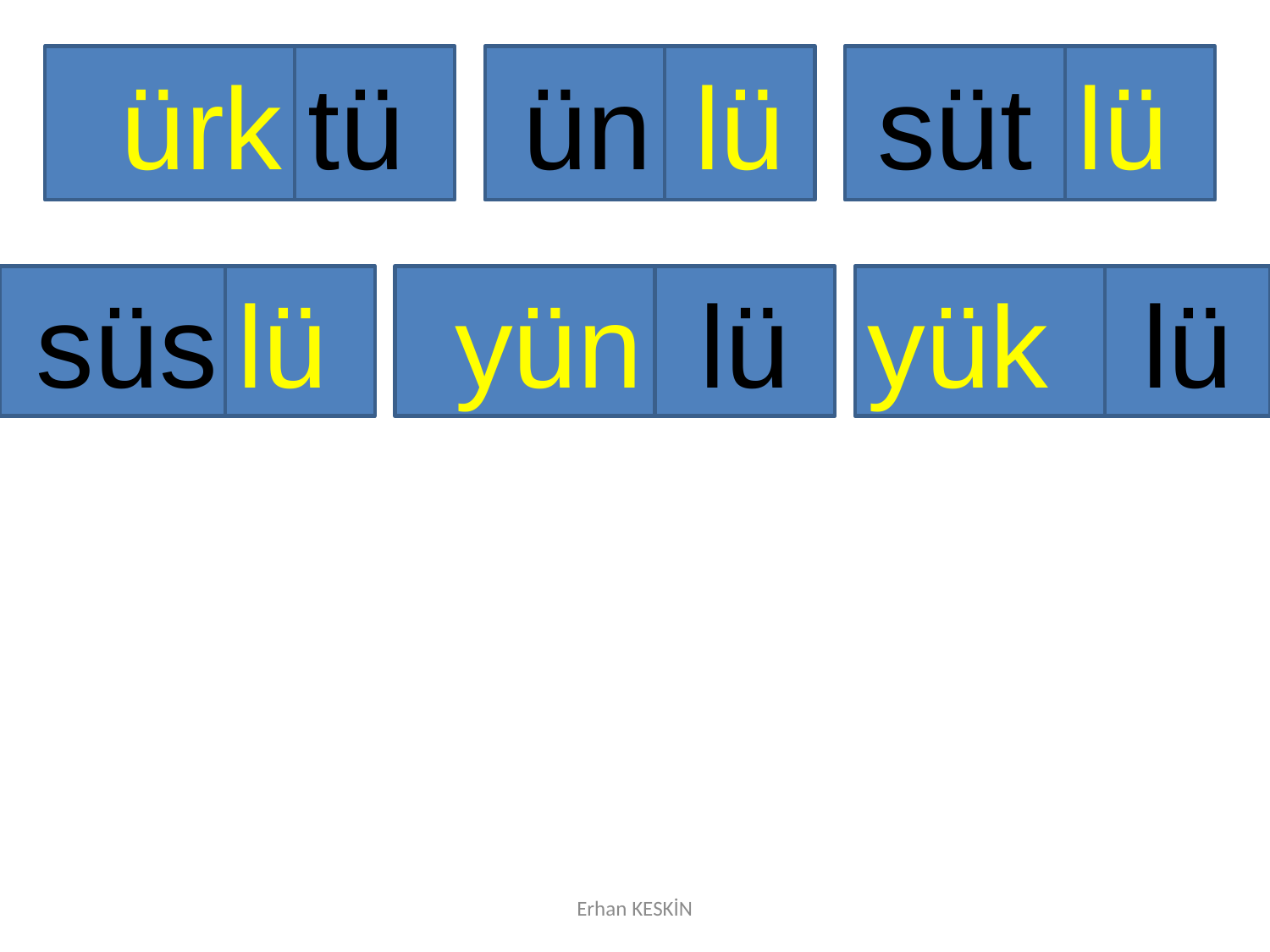

ürk
tü
ün
lü
süt
lü
süs
lü
yün
lü
yük
lü
Erhan KESKİN